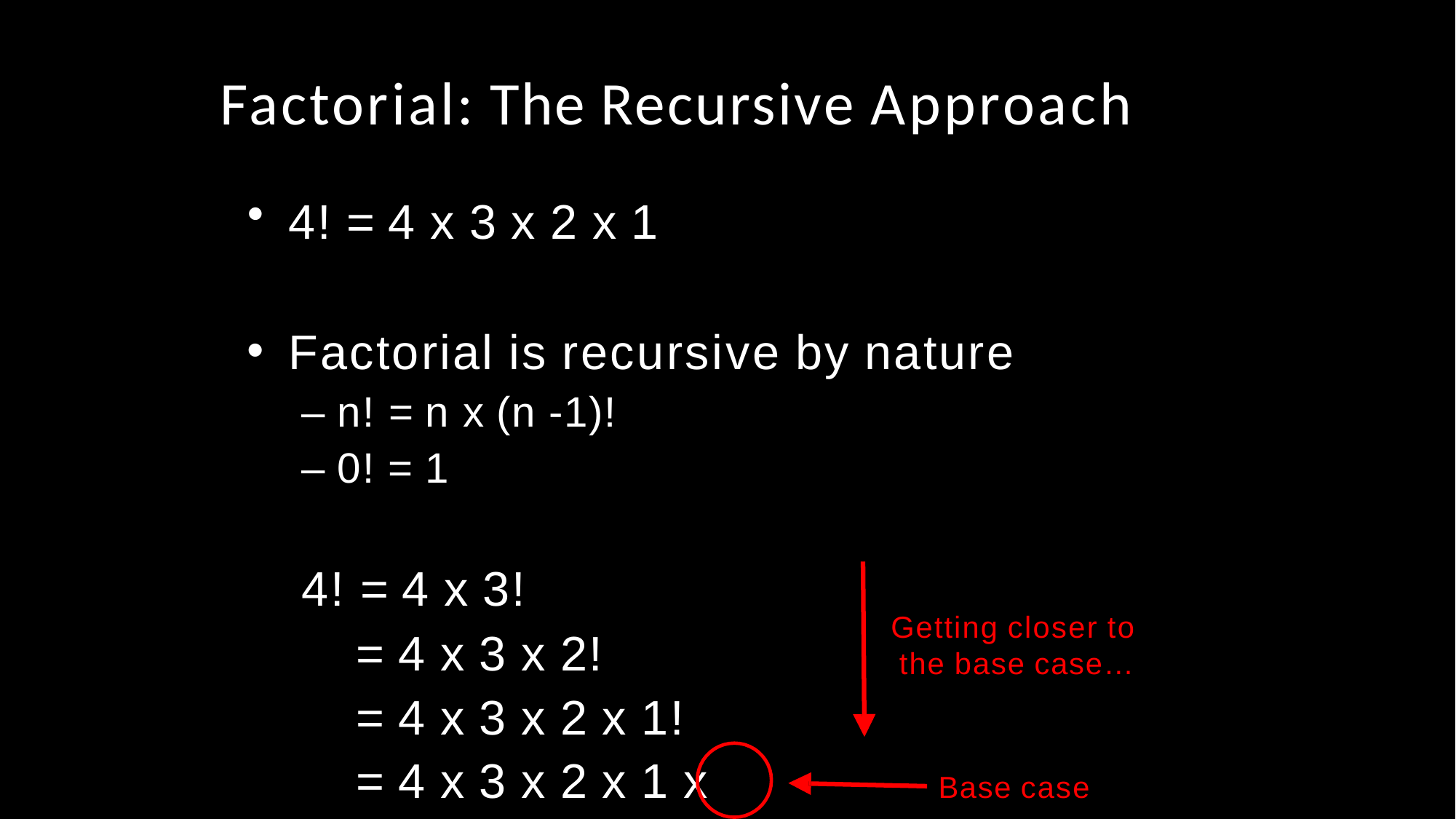

# Factorial: The Recursive Approach
4! = 4 x 3 x 2 x 1

Factorial is recursive by nature
– n! = n x (n -1)!
– 0! = 1
4! = 4 x 3!
= 4 x 3 x 2!
= 4 x 3 x 2 x 1!
= 4 x 3 x 2 x 1 x 0!

Getting closer to  the base case…

Base case